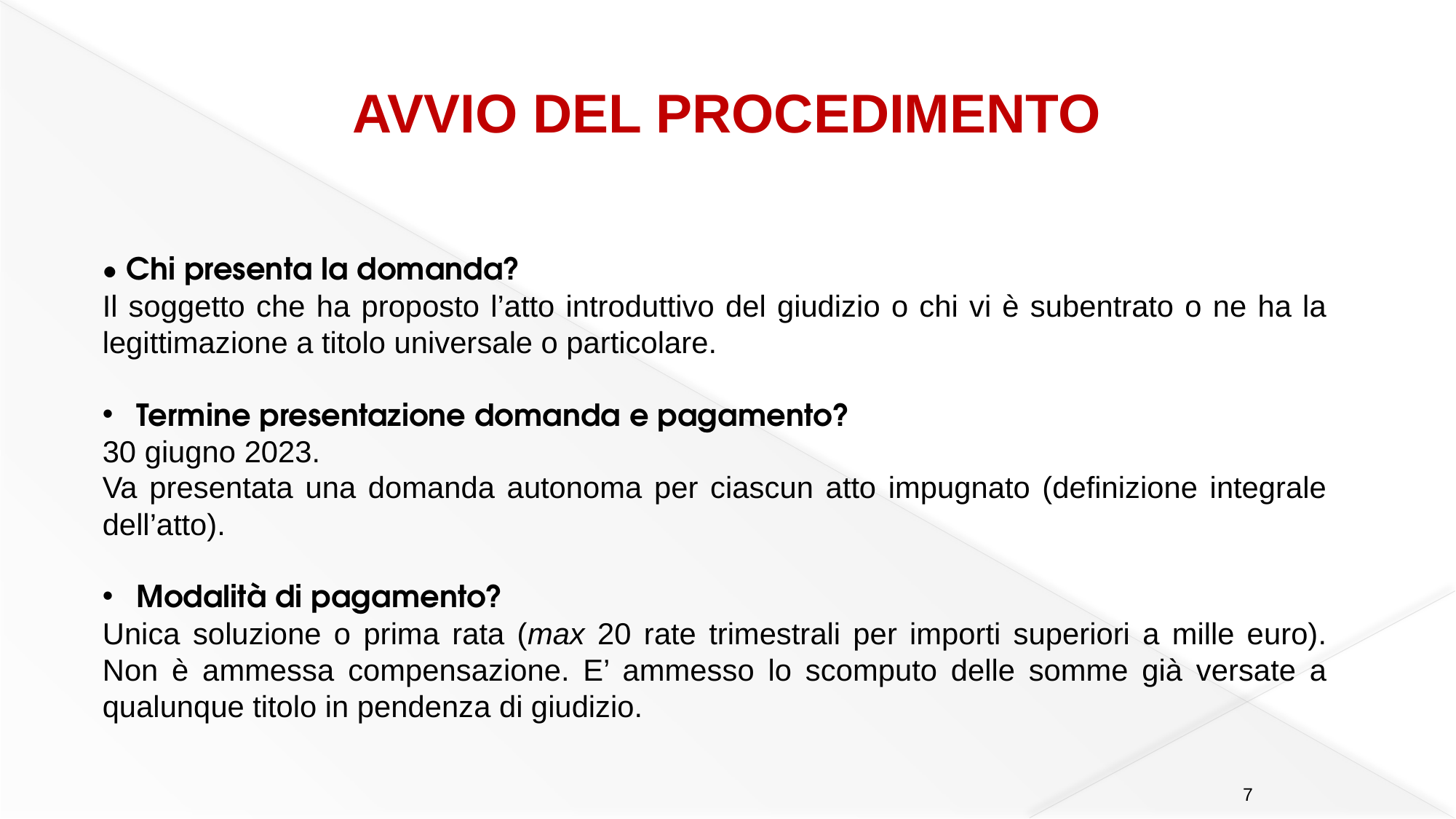

AVVIO DEL PROCEDIMENTO

• Chi presenta la domanda?
Il soggetto che ha proposto l’atto introduttivo del giudizio o chi vi è subentrato o ne ha la legittimazione a titolo universale o particolare.

 Termine presentazione domanda e pagamento?
30 giugno 2023.
Va presentata una domanda autonoma per ciascun atto impugnato (definizione integrale dell’atto).

 Modalità di pagamento?
Unica soluzione o prima rata (max 20 rate trimestrali per importi superiori a mille euro). Non è ammessa compensazione. E’ ammesso lo scomputo delle somme già versate a qualunque titolo in pendenza di giudizio.

7